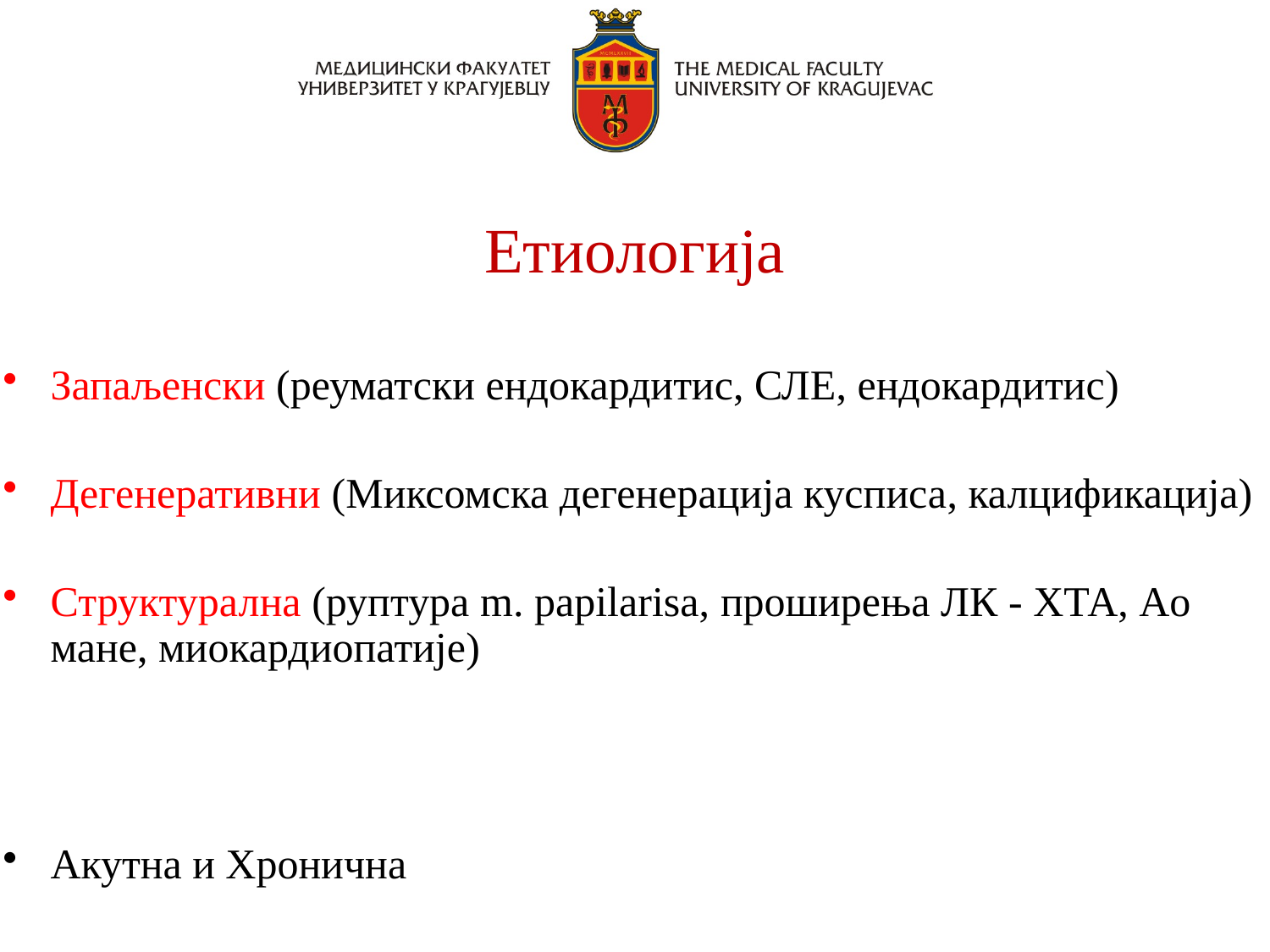

# Етиологија
Запаљенски (реуматски ендокардитис, СЛЕ, ендокардитис)

Дегенеративни (Миксомска дегенерација кусписа, калцификација)

Структурална (руптура m. papilarisa, проширења ЛК - ХТА, Ao мане, миокардиопатије)

Акутна и Хронична